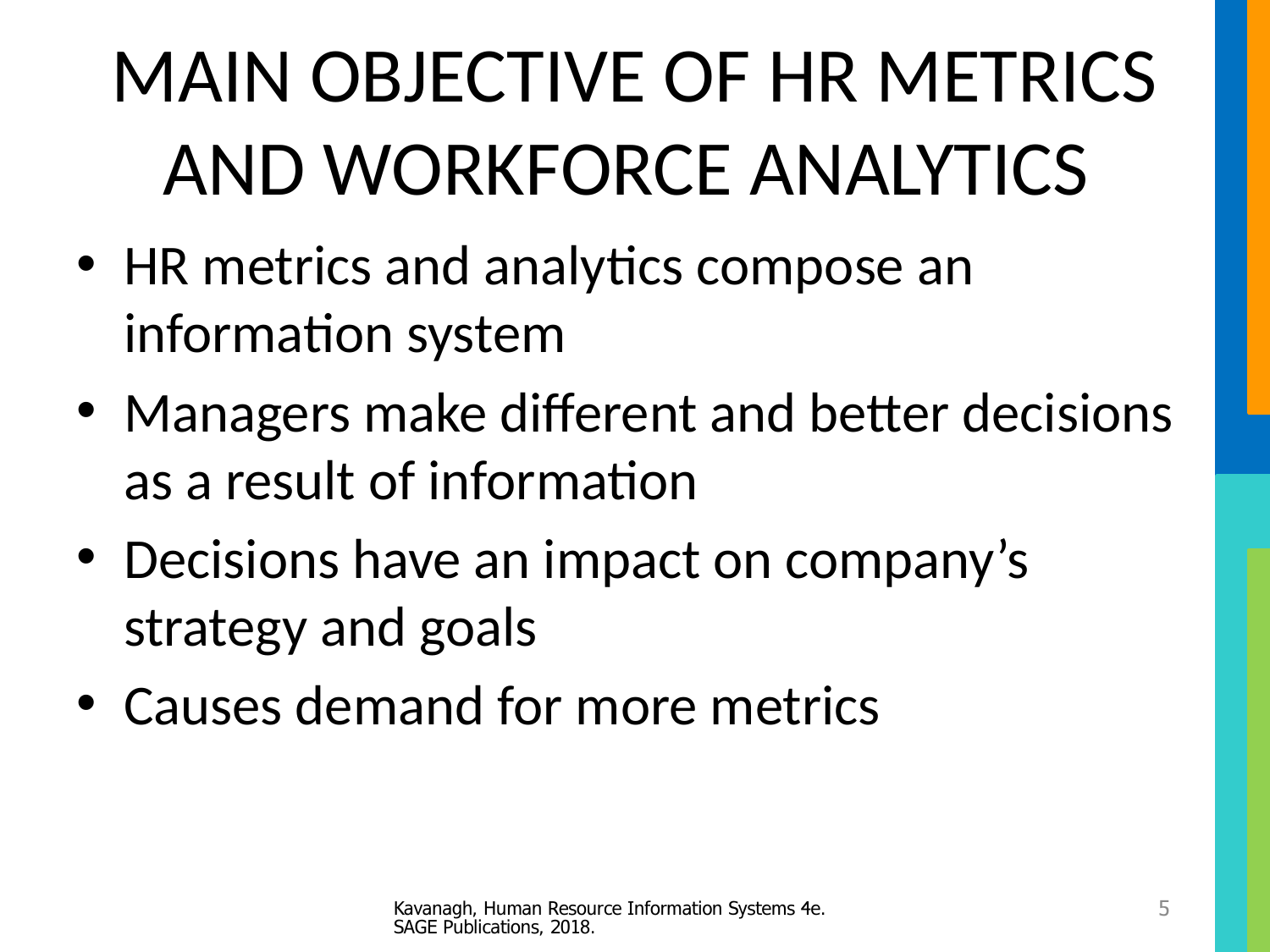

# MAIN OBJECTIVE OF HR METRICS AND WORKFORCE ANALYTICS
HR metrics and analytics compose an information system
Managers make different and better decisions as a result of information
Decisions have an impact on company’s strategy and goals
Causes demand for more metrics
Kavanagh, Human Resource Information Systems 4e. SAGE Publications, 2018.
5